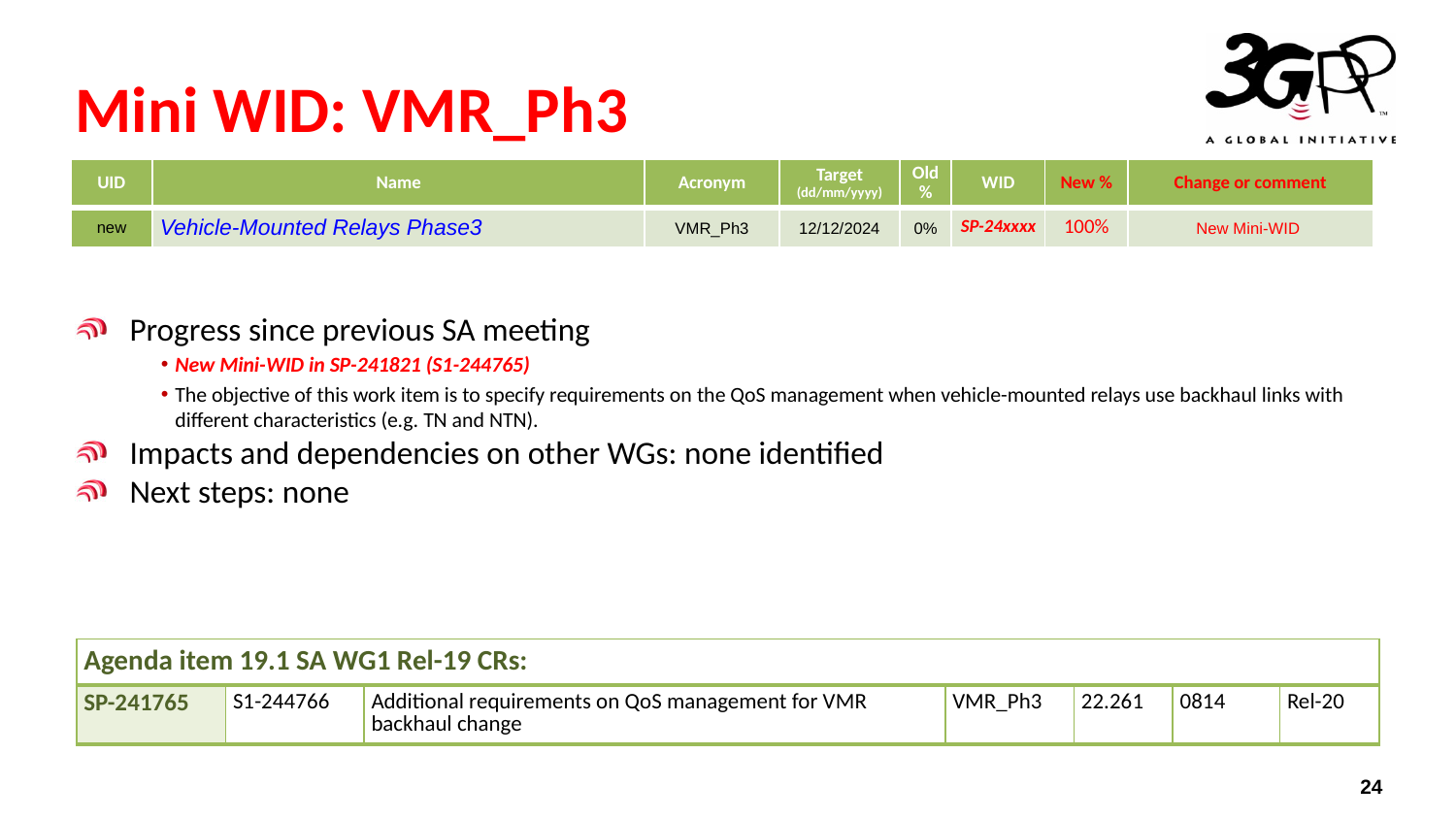

# Mini WID: VMR_Ph3
| UID | Name | Acronym | Target (dd/mm/yyyy) | Old % | WID | New % | Change or comment |
| --- | --- | --- | --- | --- | --- | --- | --- |
| new | Vehicle-Mounted Relays Phase3 | VMR\_Ph3 | 12/12/2024 | 0% | SP-24xxxx | 100% | New Mini-WID |

Progress since previous SA meeting
New Mini-WID in SP-241821 (S1-244765)
The objective of this work item is to specify requirements on the QoS management when vehicle-mounted relays use backhaul links with different characteristics (e.g. TN and NTN).
Impacts and dependencies on other WGs: none identified
Next steps: none
| Agenda item 19.1 SA WG1 Rel-19 CRs: |  |  |  |  |  |  |
| --- | --- | --- | --- | --- | --- | --- |
| SP-241765 | S1-244766 | Additional requirements on QoS management for VMR backhaul change | VMR\_Ph3 | 22.261 | 0814 | Rel-20 |